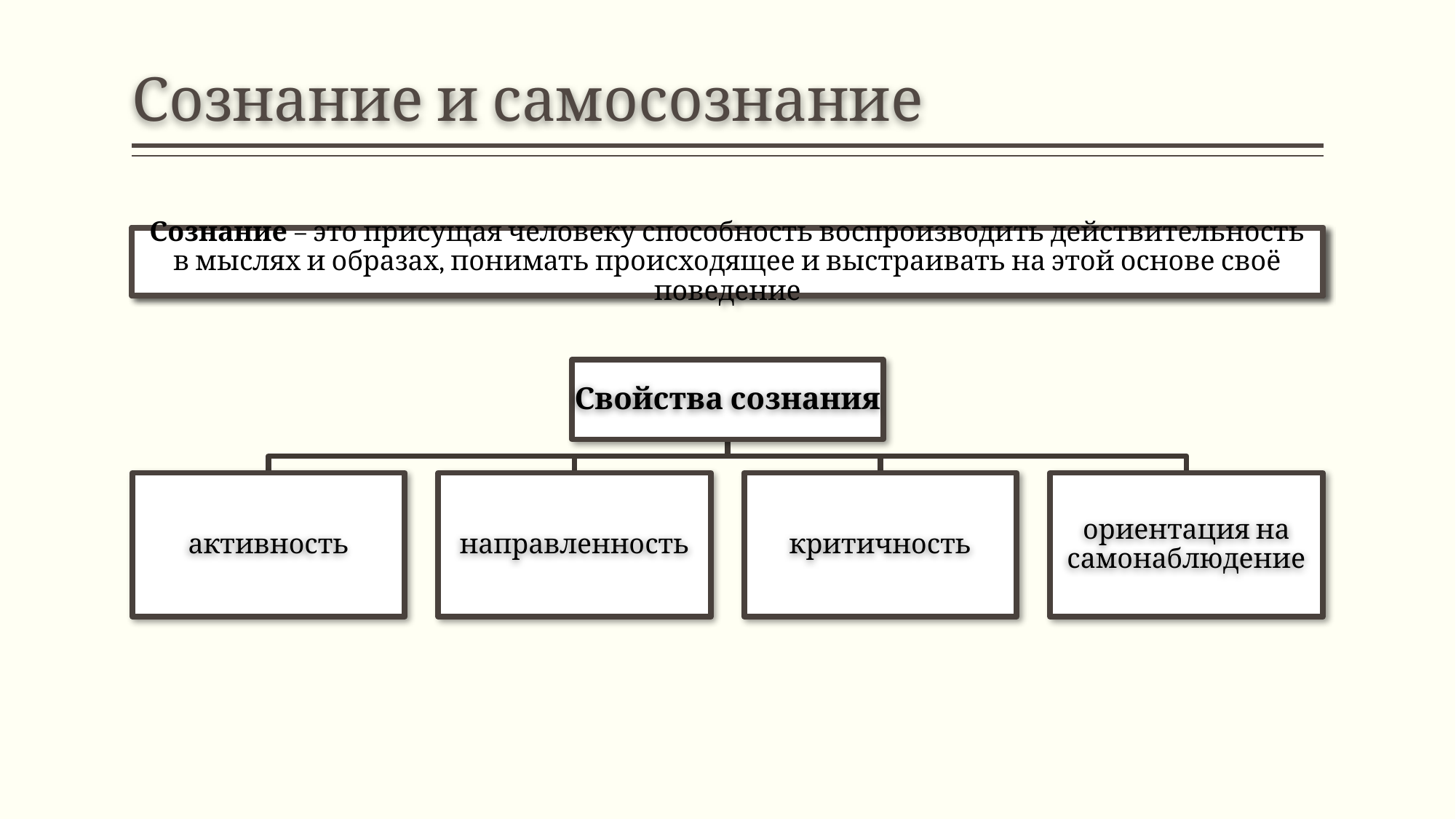

# Сознание и самосознание

Сознание – это присущая человеку способность воспроизводить действительность в мыслях и образах, понимать происходящее и выстраивать на этой основе своё поведение

Свойства сознания

активность

направленность

критичность

ориентация на самонаблюдение